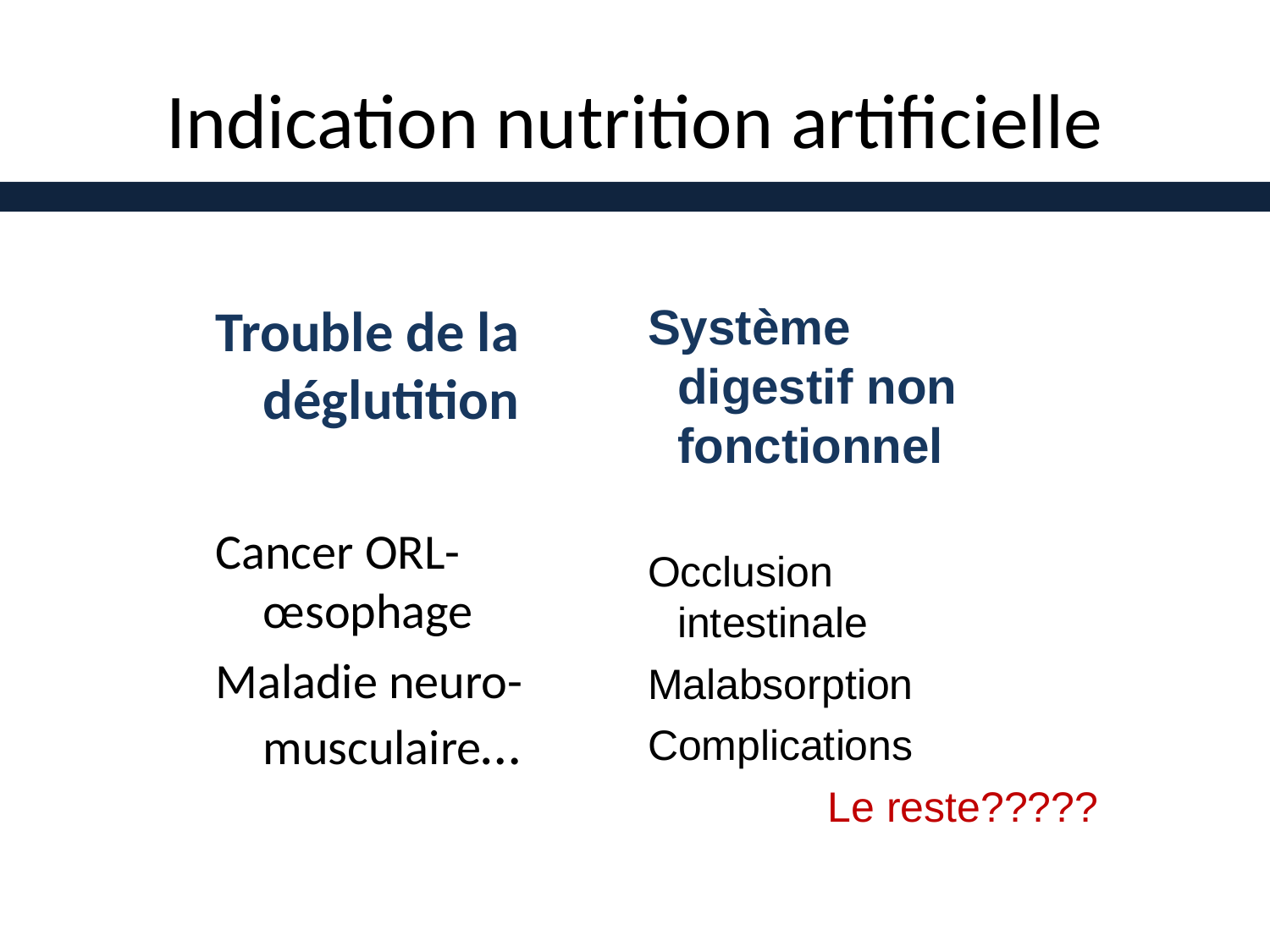

# Indication nutrition artificielle

Trouble de la déglutition

Cancer ORL-œsophage
Maladie neuro-musculaire…

Système digestif non fonctionnel

Occlusion intestinale
Malabsorption
Complications

Le reste?????